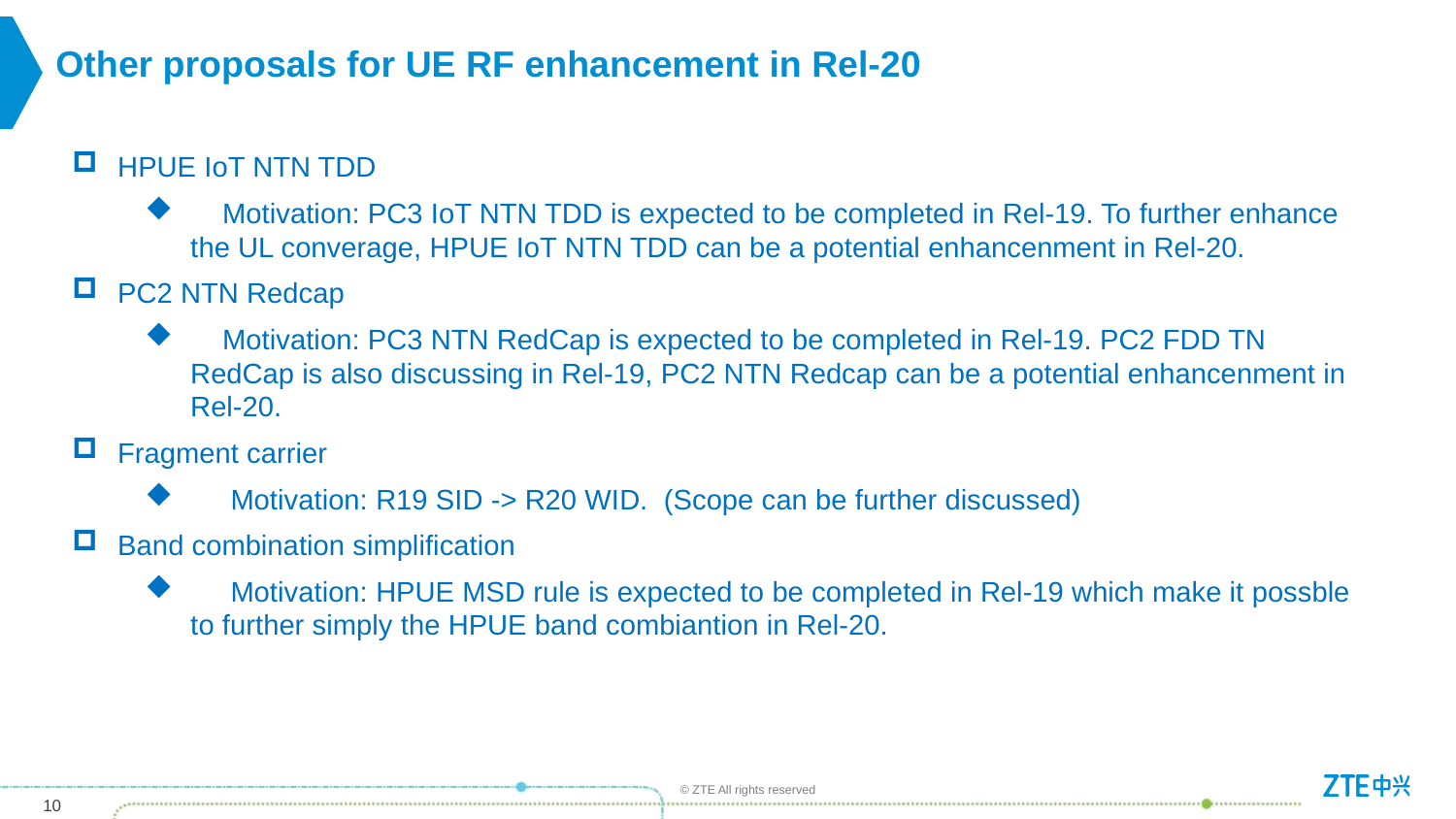

# Other proposals for UE RF enhancement in Rel-20

HPUE IoT NTN TDD
    Motivation: PC3 IoT NTN TDD is expected to be completed in Rel-19. To further enhance the UL converage, HPUE IoT NTN TDD can be a potential enhancenment in Rel-20.
PC2 NTN Redcap
    Motivation: PC3 NTN RedCap is expected to be completed in Rel-19. PC2 FDD TN RedCap is also discussing in Rel-19, PC2 NTN Redcap can be a potential enhancenment in Rel-20.
Fragment carrier
     Motivation: R19 SID -> R20 WID.  (Scope can be further discussed)
Band combination simplification
     Motivation: HPUE MSD rule is expected to be completed in Rel-19 which make it possble to further simply the HPUE band combiantion in Rel-20.